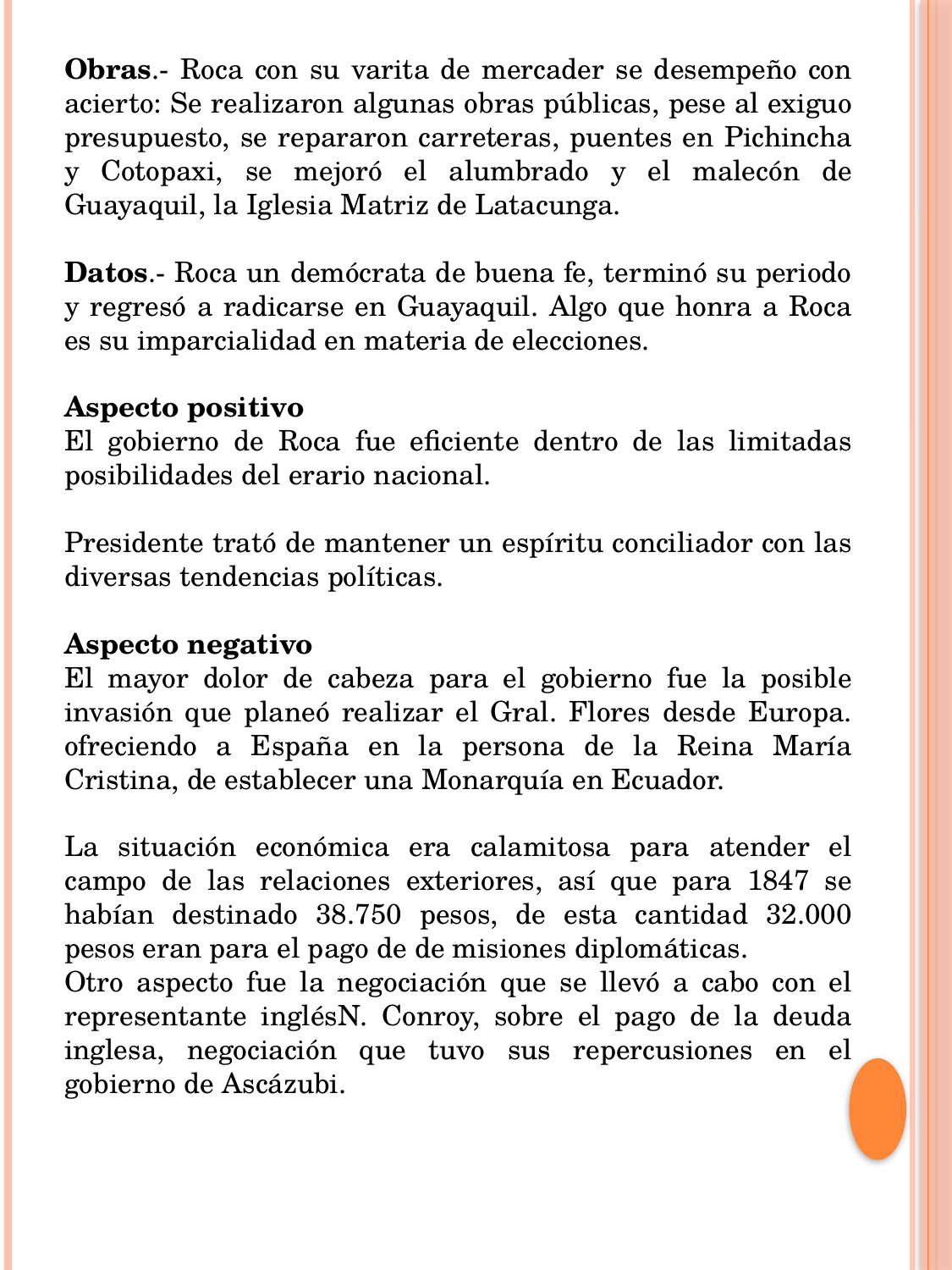

Obras.- Roca con su varita de mercader se desempeño con acierto: Se realizaron algunas obras públicas, pese al exiguo presupuesto, se repararon carreteras, puentes en Pichincha y Cotopaxi, se mejoró el alumbrado y el malecón de Guayaquil, la Iglesia Matriz de Latacunga.

Datos.- Roca un demócrata de buena fe, terminó su periodo y regresó a radicarse en Guayaquil. Algo que honra a Roca es su imparcialidad en materia de elecciones.

Aspecto positivo
El gobierno de Roca fue eficiente dentro de las limitadas posibilidades del erario nacional.

Presidente trató de mantener un espíritu conciliador con las diversas tendencias políticas.

Aspecto negativo
El mayor dolor de cabeza para el gobierno fue la posible invasión que planeó realizar el Gral. Flores desde Europa. ofreciendo a España en la persona de la Reina María Cristina, de establecer una Monarquía en Ecuador.

La situación económica era calamitosa para atender el campo de las relaciones exteriores, así que para 1847 se habían destinado 38.750 pesos, de esta cantidad 32.000 pesos eran para el pago de de misiones diplomáticas.
Otro aspecto fue la negociación que se llevó a cabo con el representante inglésN. Conroy, sobre el pago de la deuda inglesa, negociación que tuvo sus repercusiones en el gobierno de Ascázubi.